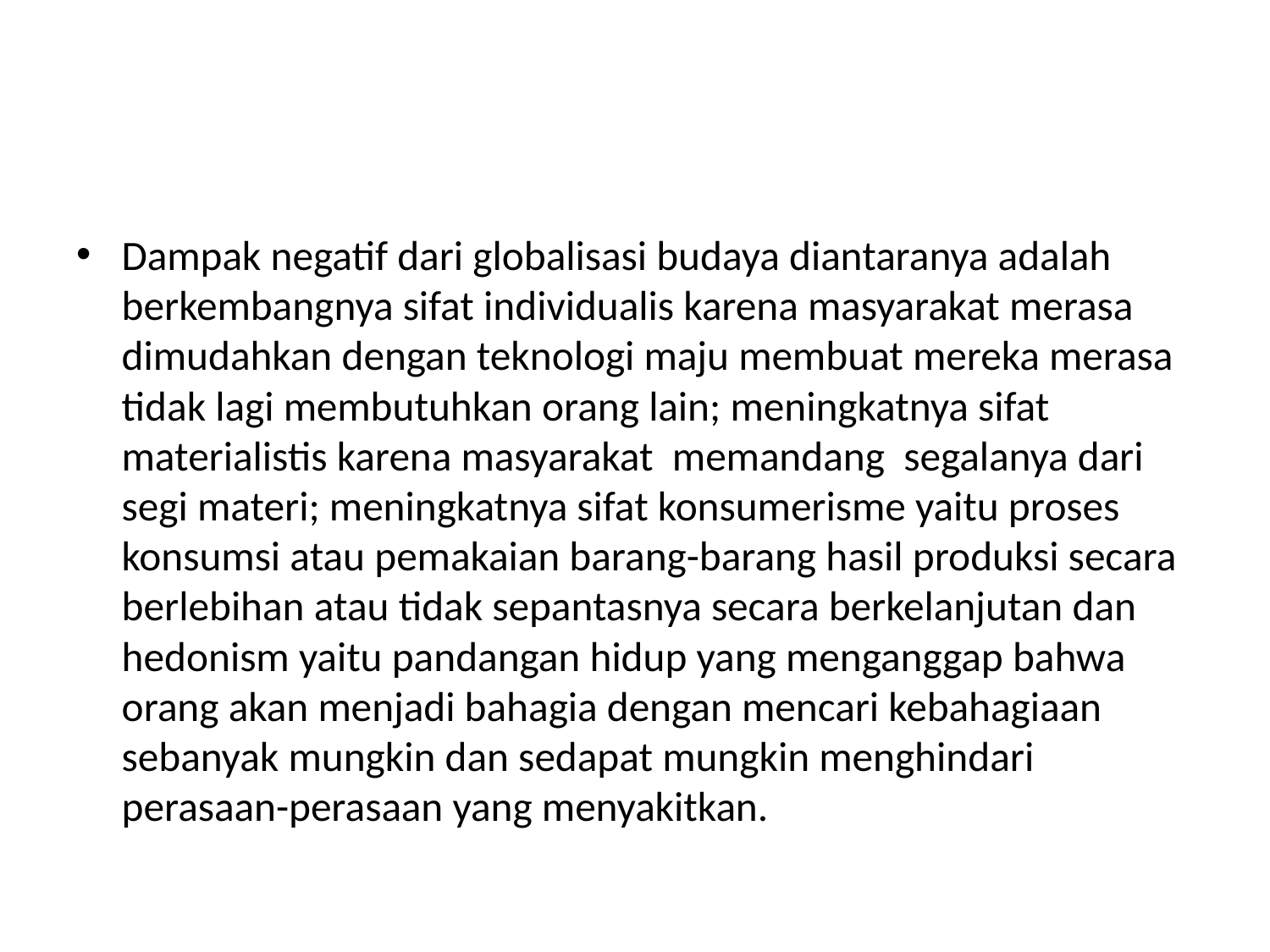

Dampak negatif dari globalisasi budaya diantaranya adalah berkembangnya sifat individualis karena masyarakat merasa dimudahkan dengan teknologi maju membuat mereka merasa tidak lagi membutuhkan orang lain; meningkatnya sifat materialistis karena masyarakat  memandang  segalanya dari segi materi; meningkatnya sifat konsumerisme yaitu proses konsumsi atau pemakaian barang-barang hasil produksi secara berlebihan atau tidak sepantasnya secara berkelanjutan dan hedonism yaitu pandangan hidup yang menganggap bahwa orang akan menjadi bahagia dengan mencari kebahagiaan sebanyak mungkin dan sedapat mungkin menghindari perasaan-perasaan yang menyakitkan.